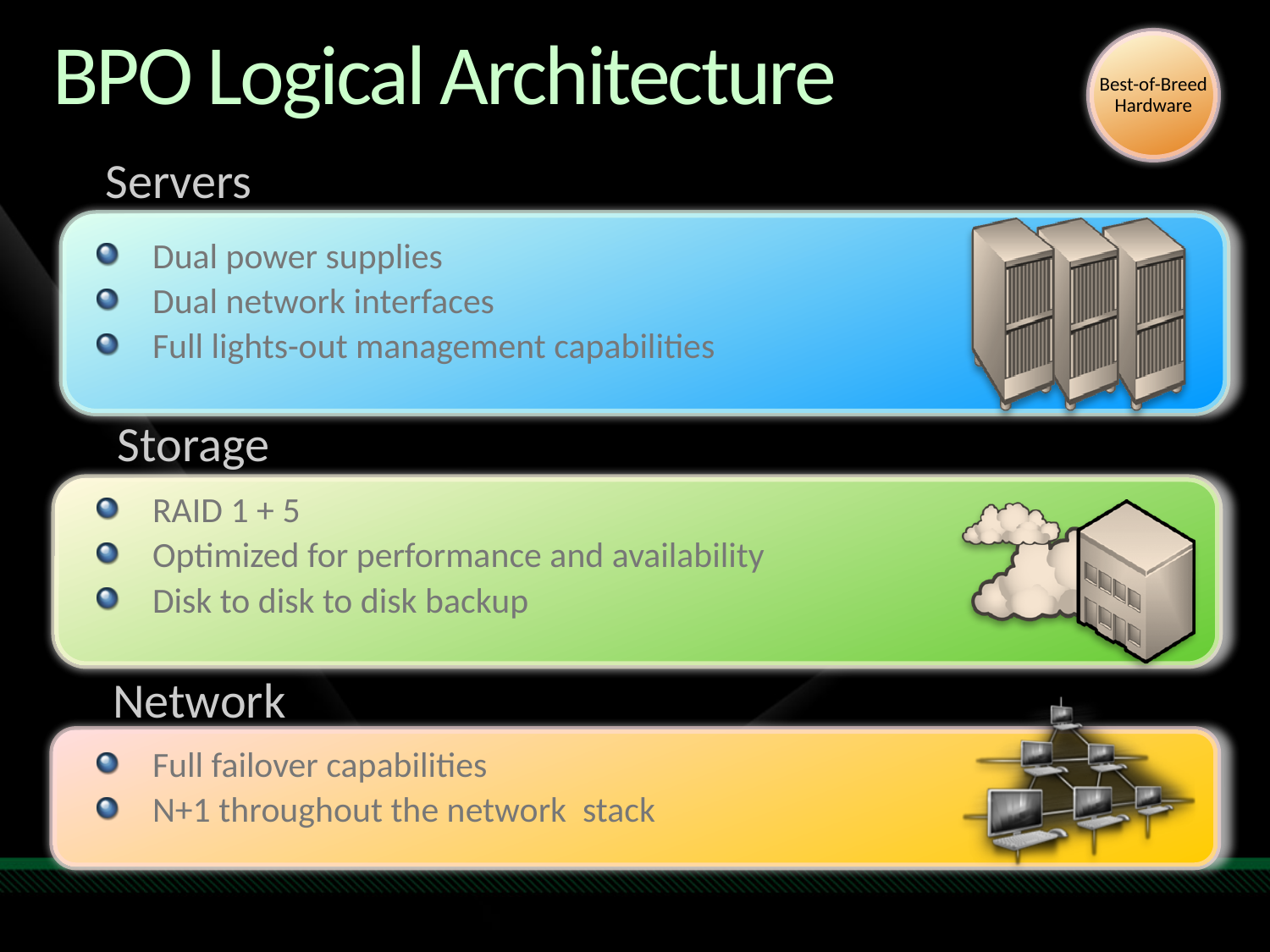

Best-of-Breed
Hardware
# BPO Logical Architecture
Servers

Dual power supplies
Dual network interfaces
Full lights-out management capabilities
Storage

RAID 1 + 5
Optimized for performance and availability
Disk to disk to disk backup

Network

Full failover capabilities
N+1 throughout the network  stack